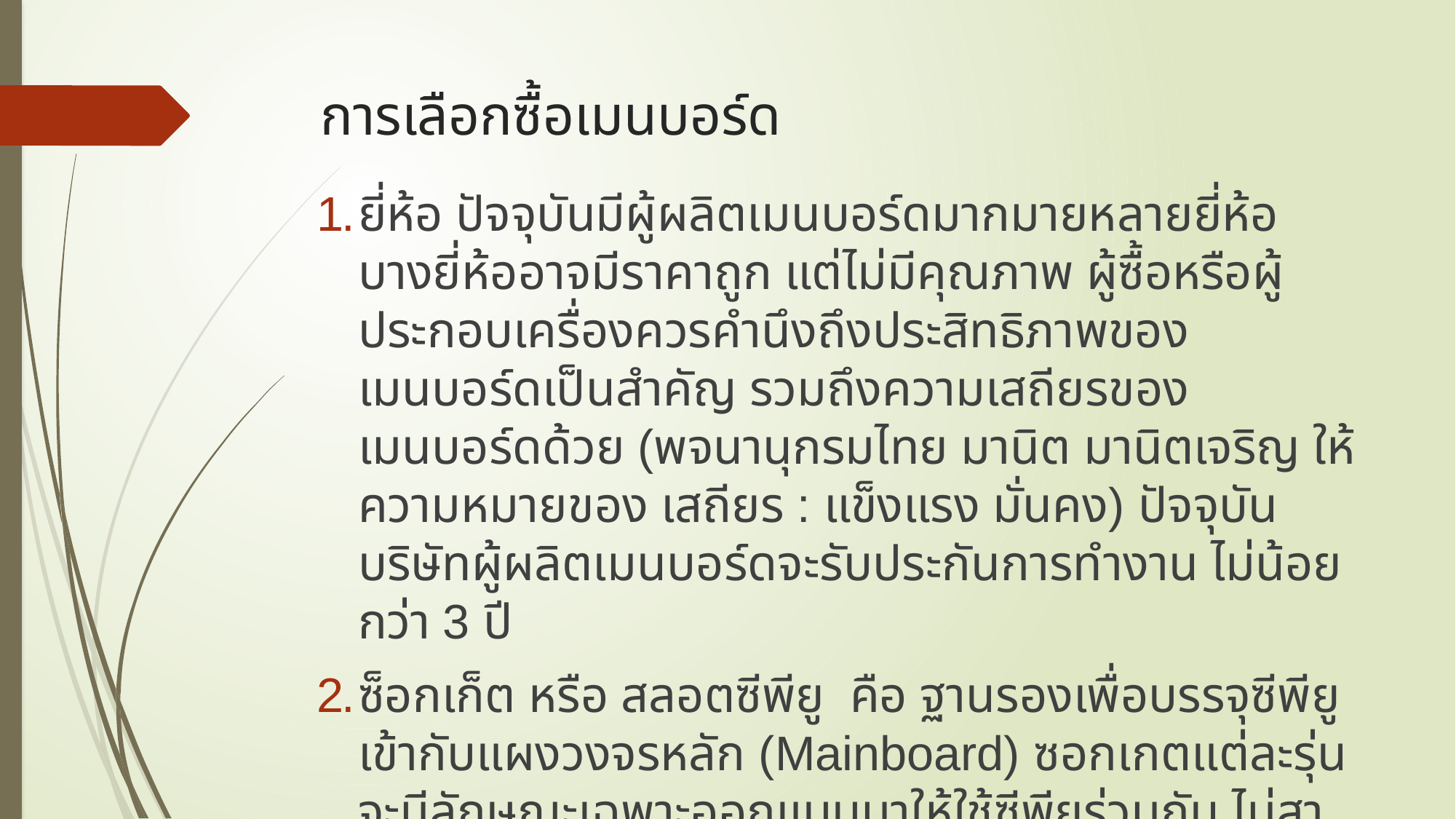

# การเลือกซื้อเมนบอร์ด
ยี่ห้อ ปัจจุบันมีผู้ผลิตเมนบอร์ดมากมายหลายยี่ห้อ บางยี่ห้ออาจมีราคาถูก แต่ไม่มีคุณภาพ ผู้ซื้อหรือผู้ประกอบเครื่องควรคำนึงถึงประสิทธิภาพของเมนบอร์ดเป็นสำคัญ รวมถึงความเสถียรของเมนบอร์ดด้วย (พจนานุกรมไทย มานิต มานิตเจริญ ให้ความหมายของ เสถียร : แข็งแรง มั่นคง) ปัจจุบัน บริษัทผู้ผลิตเมนบอร์ดจะรับประกันการทำงาน ไม่น้อยกว่า 3 ปี
ซ็อกเก็ต หรือ สลอตซีพียู  คือ ฐานรองเพื่อบรรจุซีพียูเข้ากับแผงวงจรหลัก (Mainboard) ซอกเกตแต่ละรุ่นจะมีลักษณะเฉพาะออกแบบมาให้ใช้ซีพียูร่วมกัน ไม่สามารถนำซ็อกเก็ตแบบหนึ่ง ไปใช้ร่วมกับซีพียูที่ออกแบบมาอีกแบบหนึ่งได้